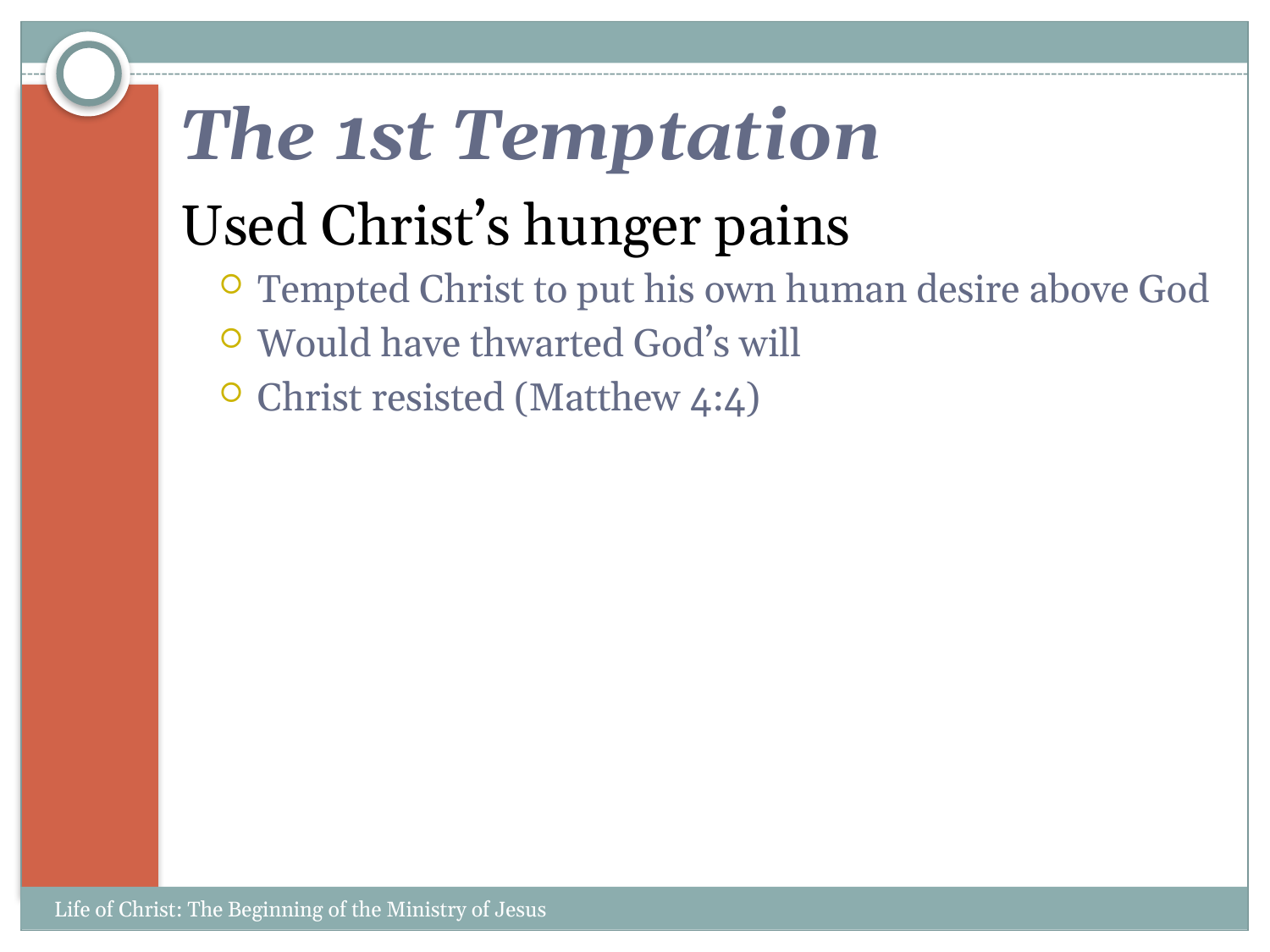

# The 1st Temptation
Used Christ’s hunger pains
Tempted Christ to put his own human desire above God
Would have thwarted God’s will
Christ resisted (Matthew 4:4)

Life of Christ: The Beginning of the Ministry of Jesus